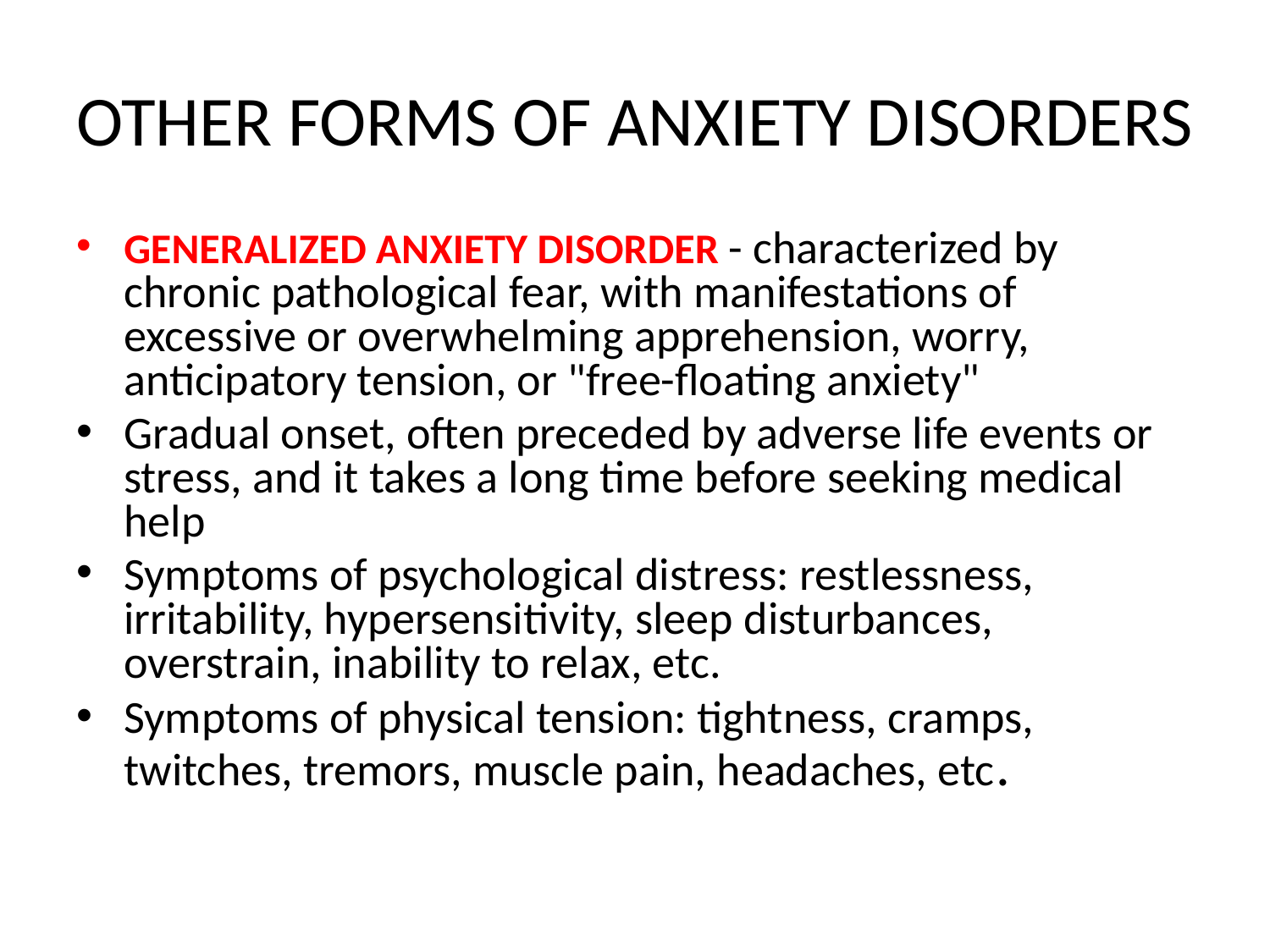

# OTHER FORMS OF ANXIETY DISORDERS
GENERALIZED ANXIETY DISORDER - characterized by chronic pathological fear, with manifestations of excessive or overwhelming apprehension, worry, anticipatory tension, or "free-floating anxiety"
Gradual onset, often preceded by adverse life events or stress, and it takes a long time before seeking medical help
Symptoms of psychological distress: restlessness, irritability, hypersensitivity, sleep disturbances, overstrain, inability to relax, etc.
Symptoms of physical tension: tightness, cramps, twitches, tremors, muscle pain, headaches, etc.